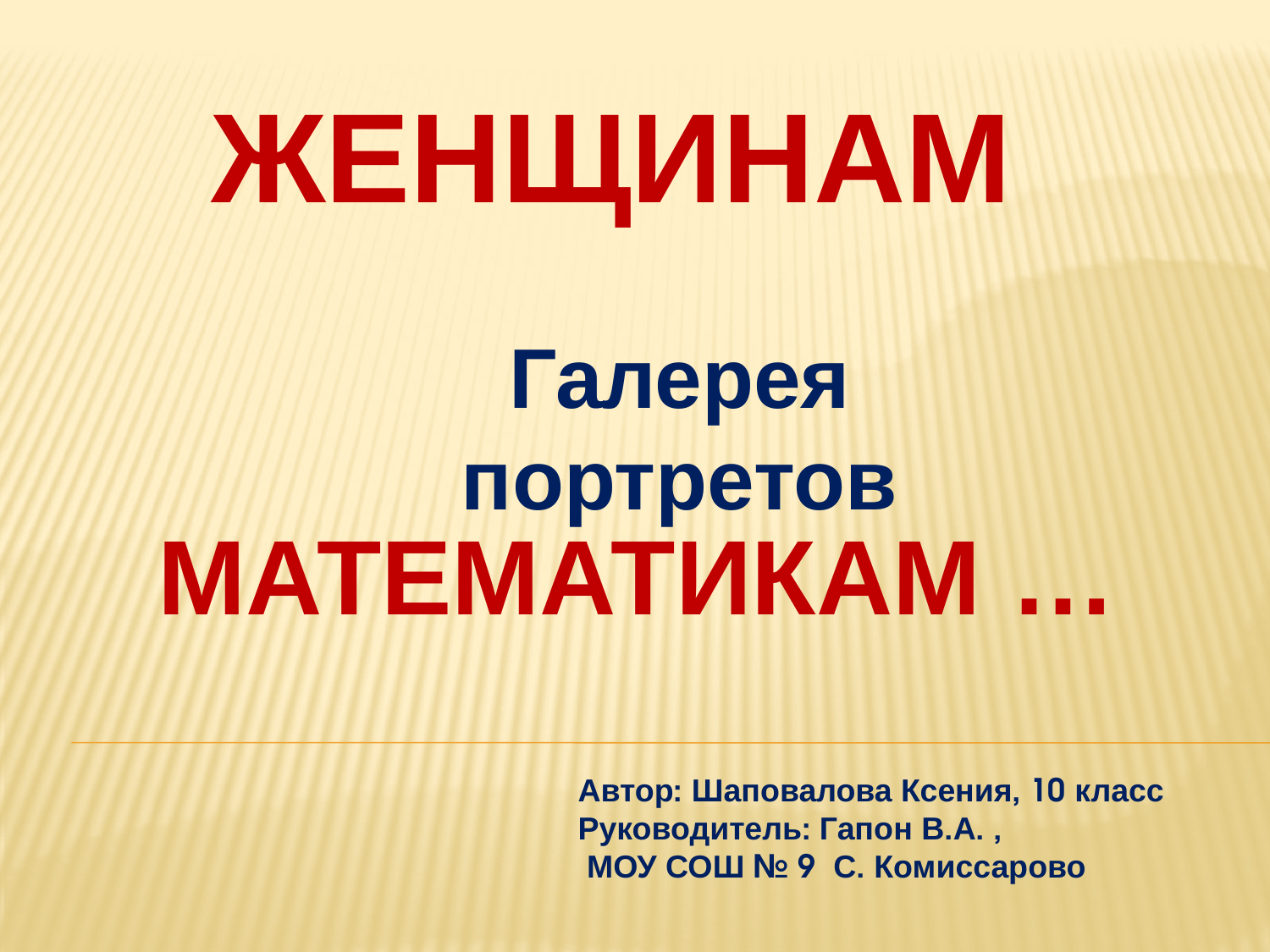

# ЖЕНЩИНАМ
Галерея портретов
МАТЕМАТИКАМ …
Автор: Шаповалова Ксения, 10 класс
Руководитель: Гапон В.А. ,
 МОУ СОШ № 9  С. Комиссарово